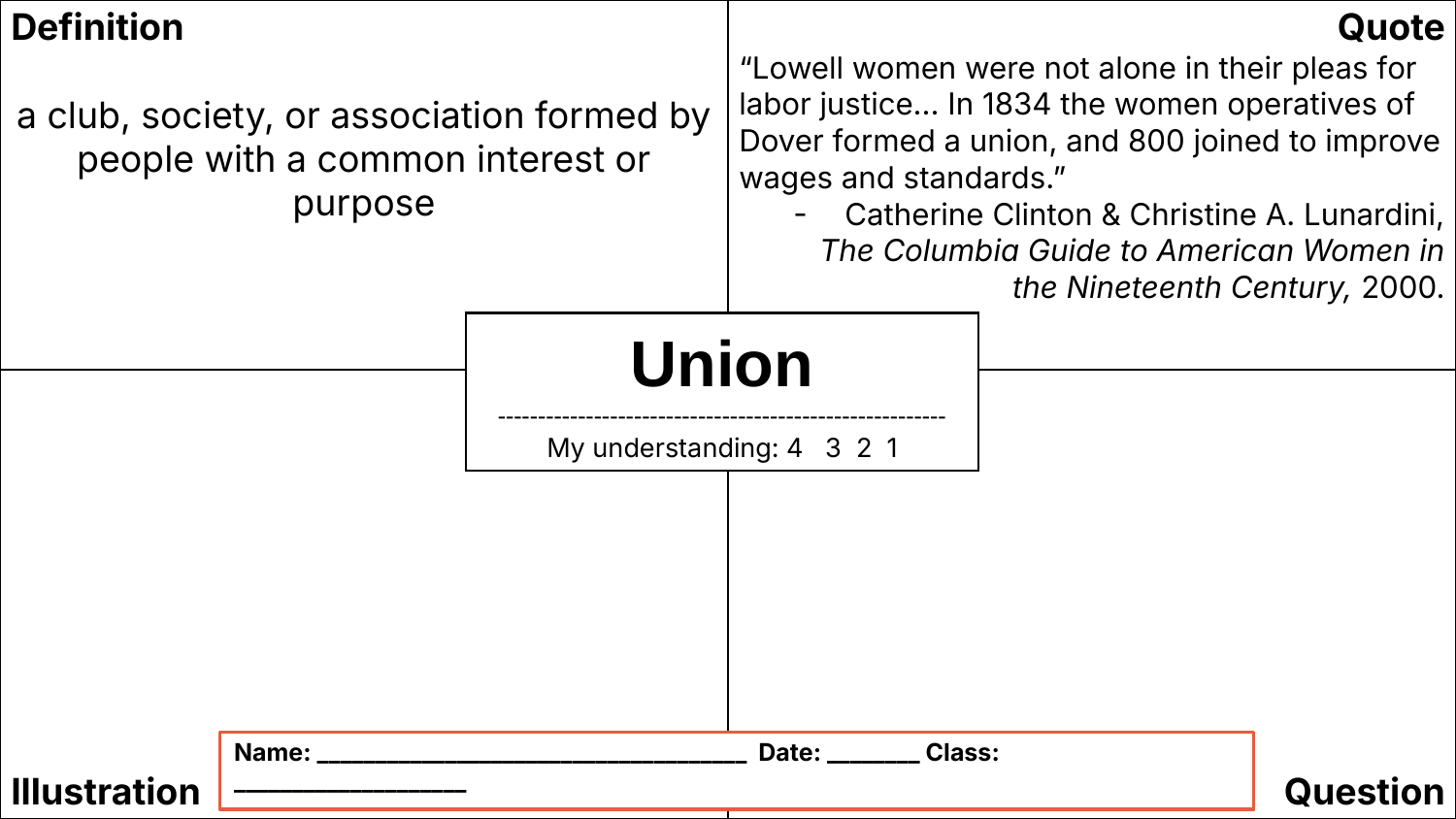

| Definition a club, society, or association formed by people with a common interest or purpose | Quote “Lowell women were not alone in their pleas for labor justice… In 1834 the women operatives of Dover formed a union, and 800 joined to improve wages and standards.” Catherine Clinton & Christine A. Lunardini, The Columbia Guide to American Women in the Nineteenth Century, 2000. |
| --- | --- |
| Illustration | Question |
Union
--------------------------------------------------------
My understanding: 4   3  2  1
Name: _____________________________________  Date: ________ Class: ____________________